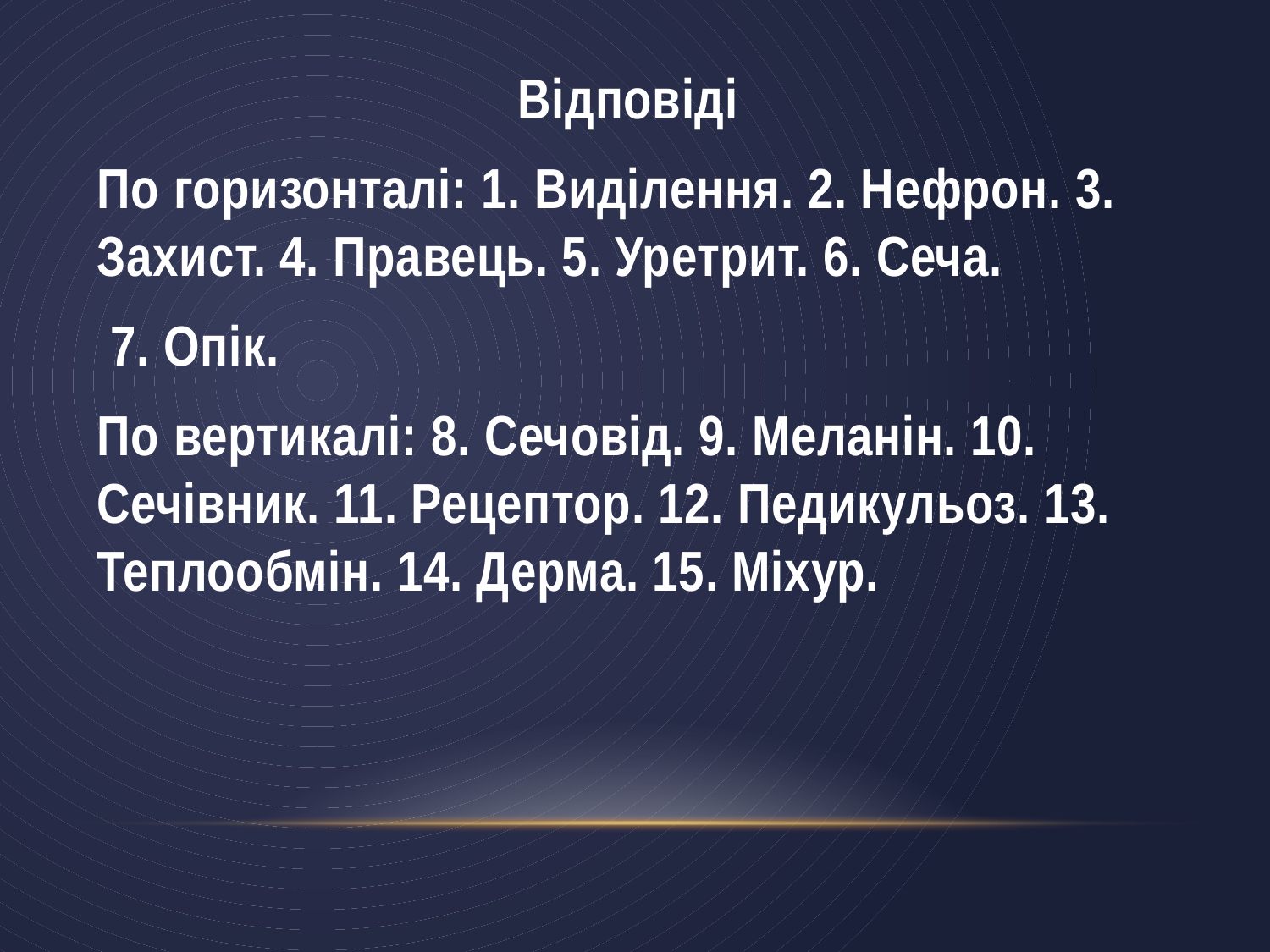

Відповіді
По горизонталі: 1. Виділення. 2. Нефрон. 3. Захист. 4. Правець. 5. Уретрит. 6. Сеча.
 7. Опік.
По вертикалі: 8. Сечовід. 9. Меланін. 10. Сечівник. 11. Рецептор. 12. Педикульоз. 13. Теплообмін. 14. Дерма. 15. Міхур.